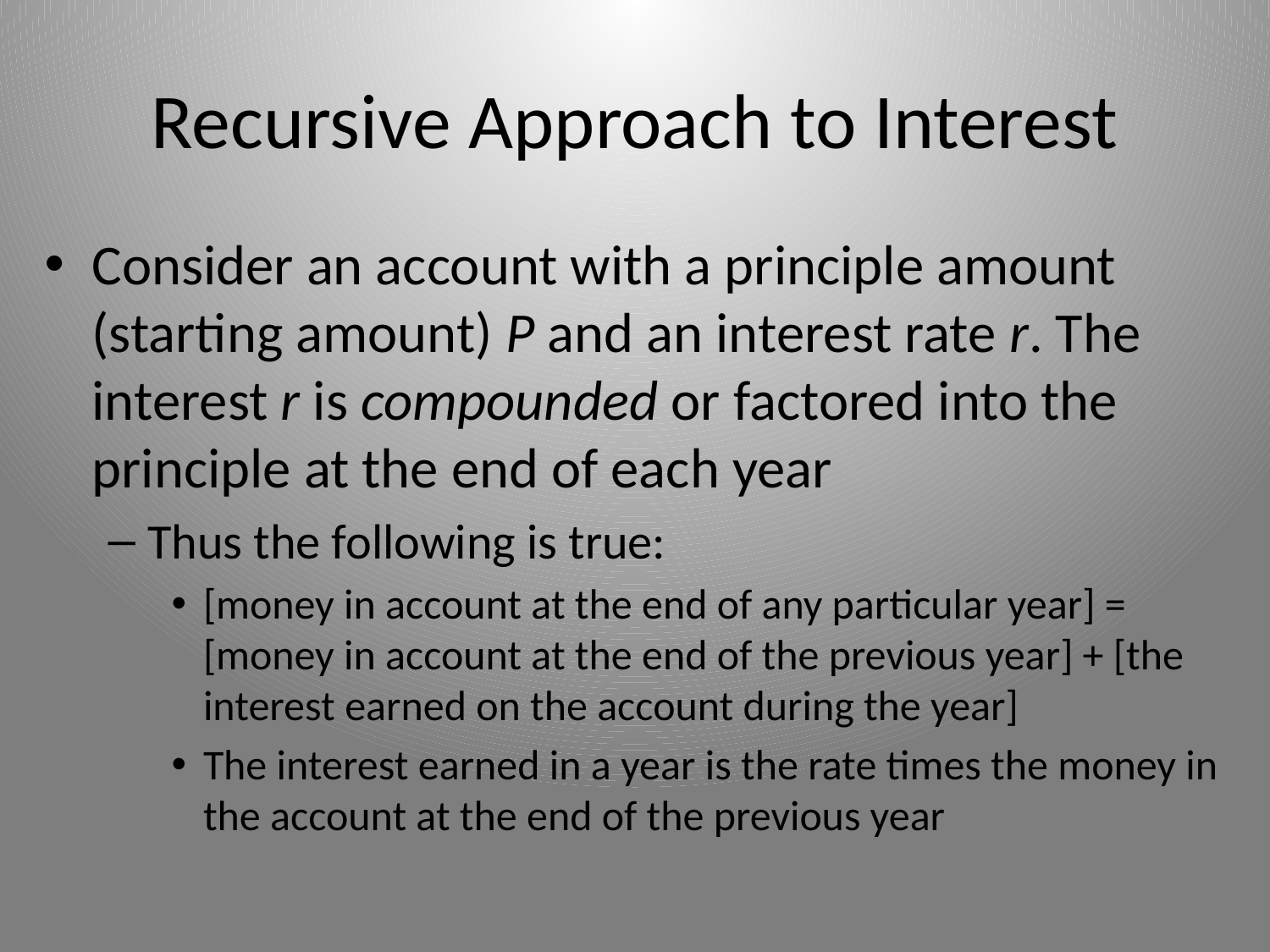

# Recursive Approach to Interest
Consider an account with a principle amount (starting amount) P and an interest rate r. The interest r is compounded or factored into the principle at the end of each year
Thus the following is true:
[money in account at the end of any particular year] = [money in account at the end of the previous year] + [the interest earned on the account during the year]
The interest earned in a year is the rate times the money in the account at the end of the previous year